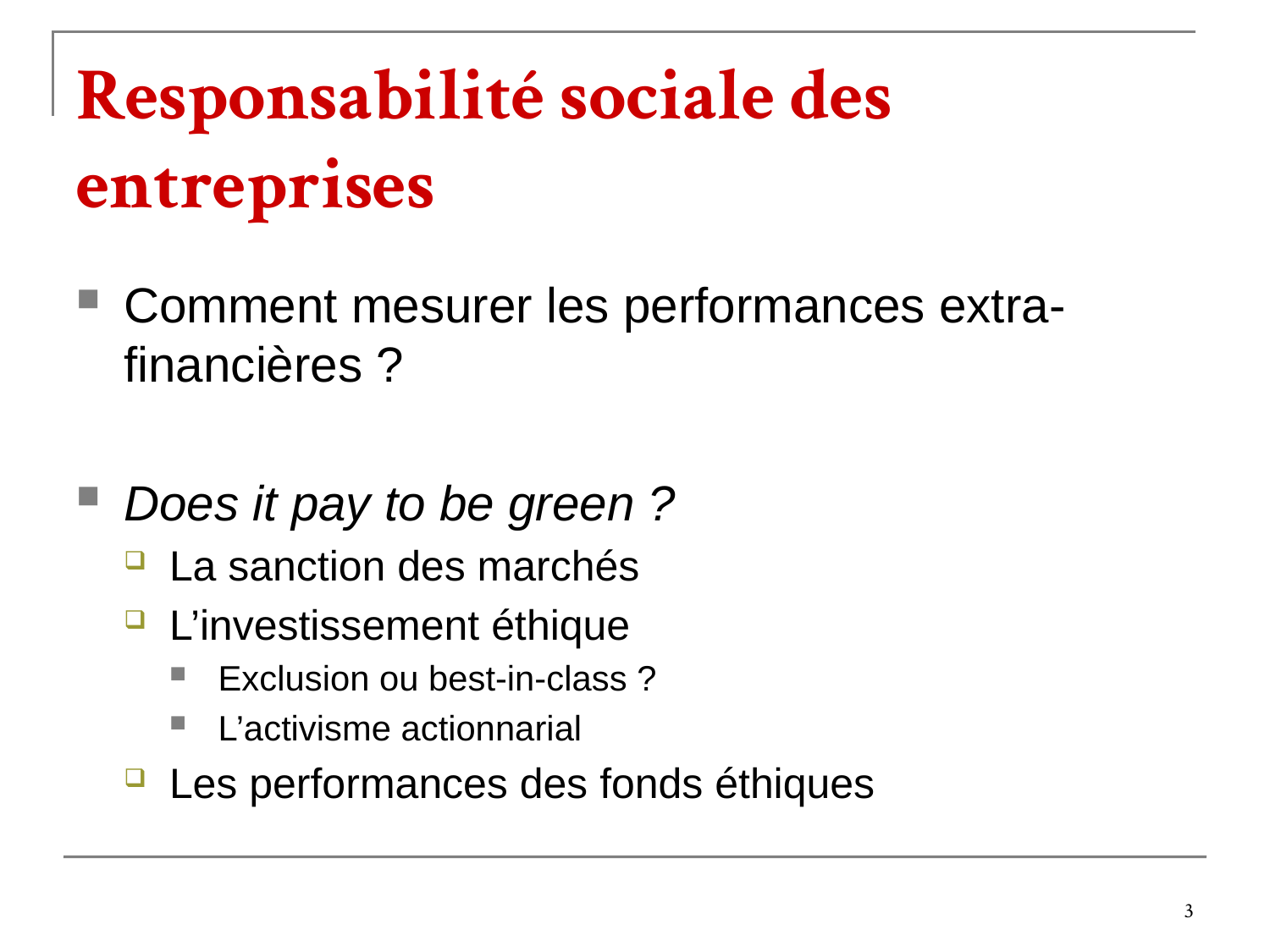

# Responsabilité sociale des entreprises
Comment mesurer les performances extra-financières ?

Does it pay to be green ?
La sanction des marchés
L’investissement éthique
Exclusion ou best-in-class ?
L’activisme actionnarial
Les performances des fonds éthiques
3